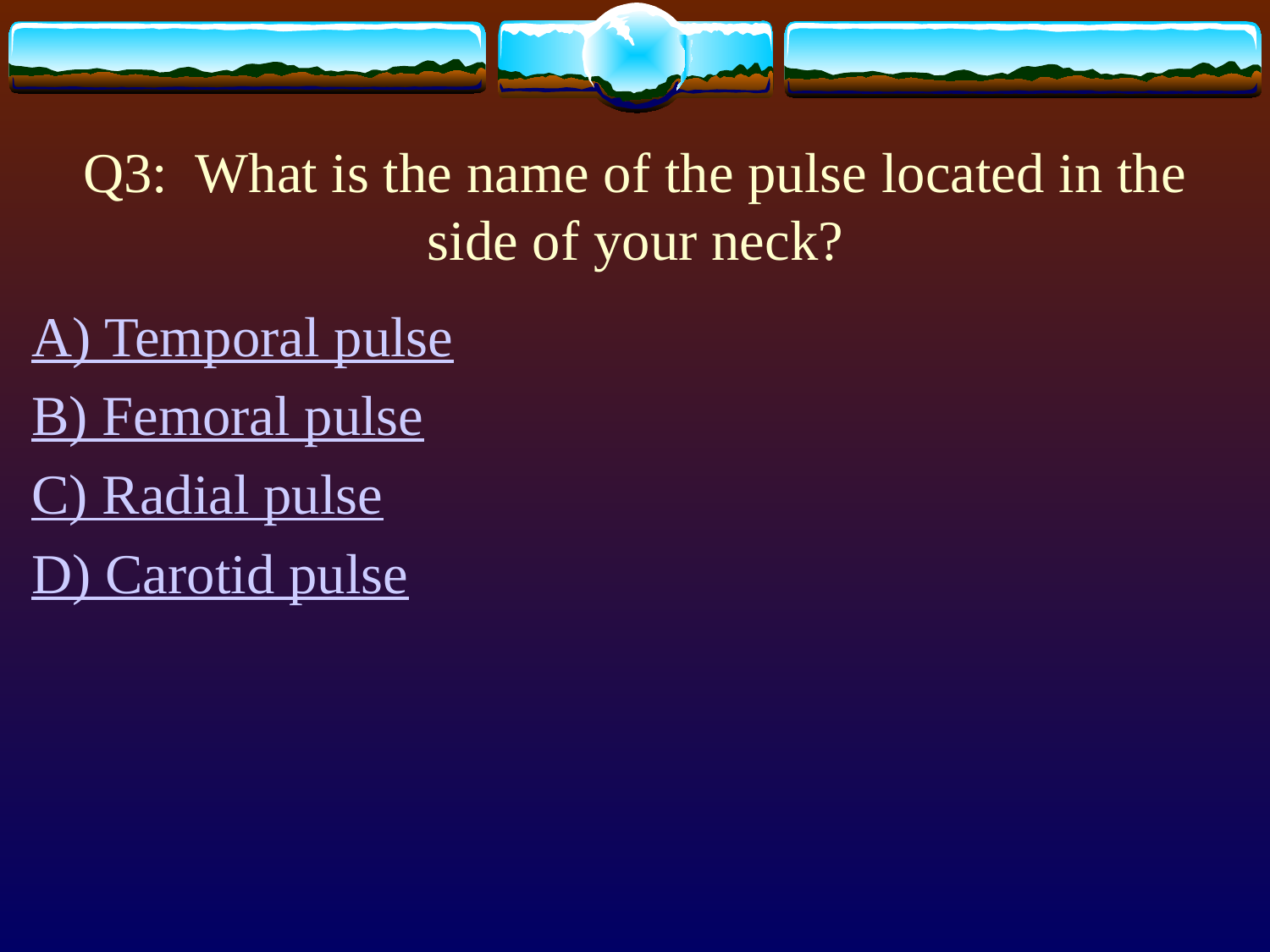

# Q3:  What is the name of the pulse located in the side of your neck?
A) Temporal pulse
B) Femoral pulse
C) Radial pulse
D) Carotid pulse